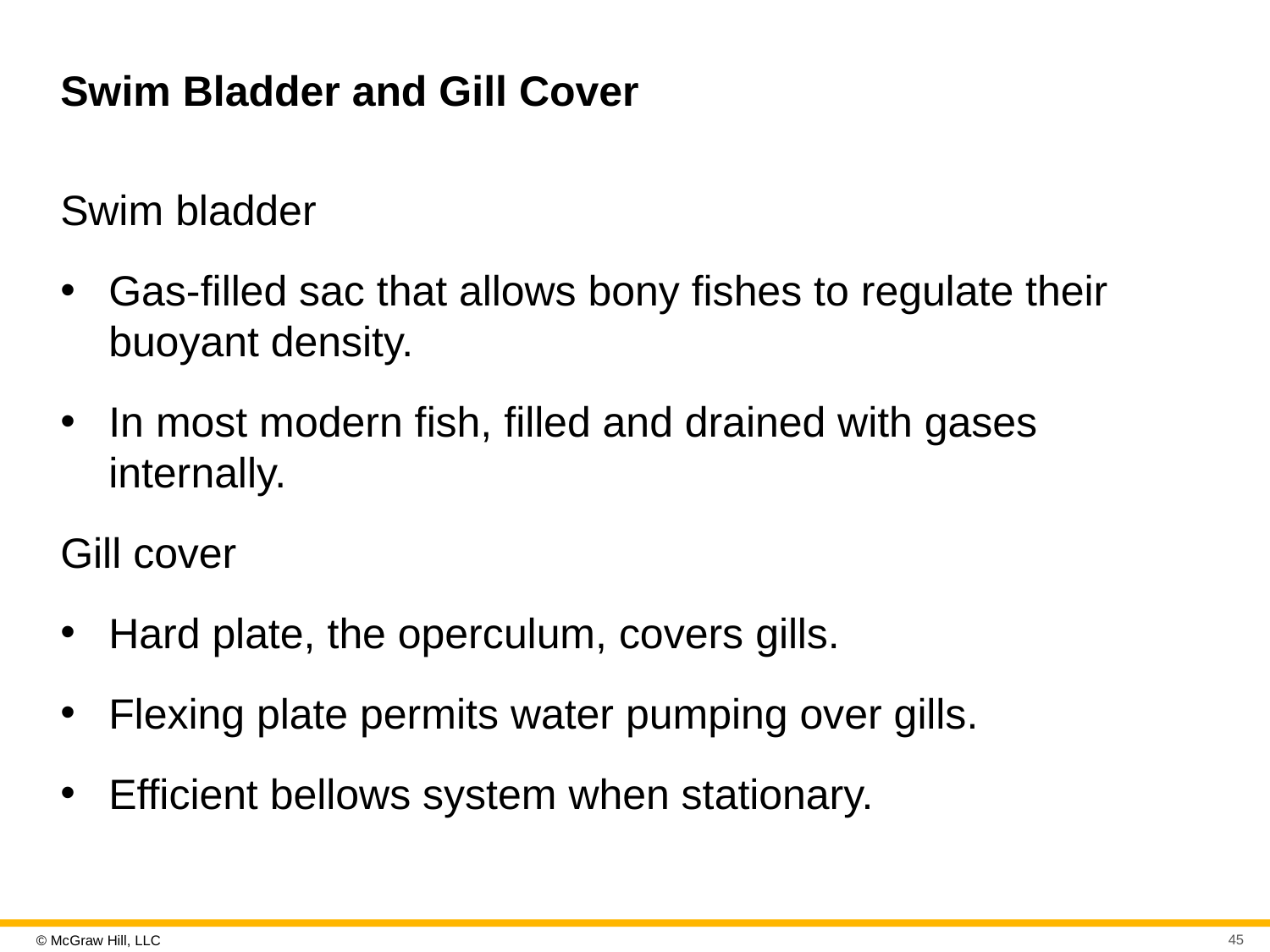

# Swim Bladder and Gill Cover
Swim bladder
Gas-filled sac that allows bony fishes to regulate their buoyant density.
In most modern fish, filled and drained with gases internally.
Gill cover
Hard plate, the operculum, covers gills.
Flexing plate permits water pumping over gills.
Efficient bellows system when stationary.
45